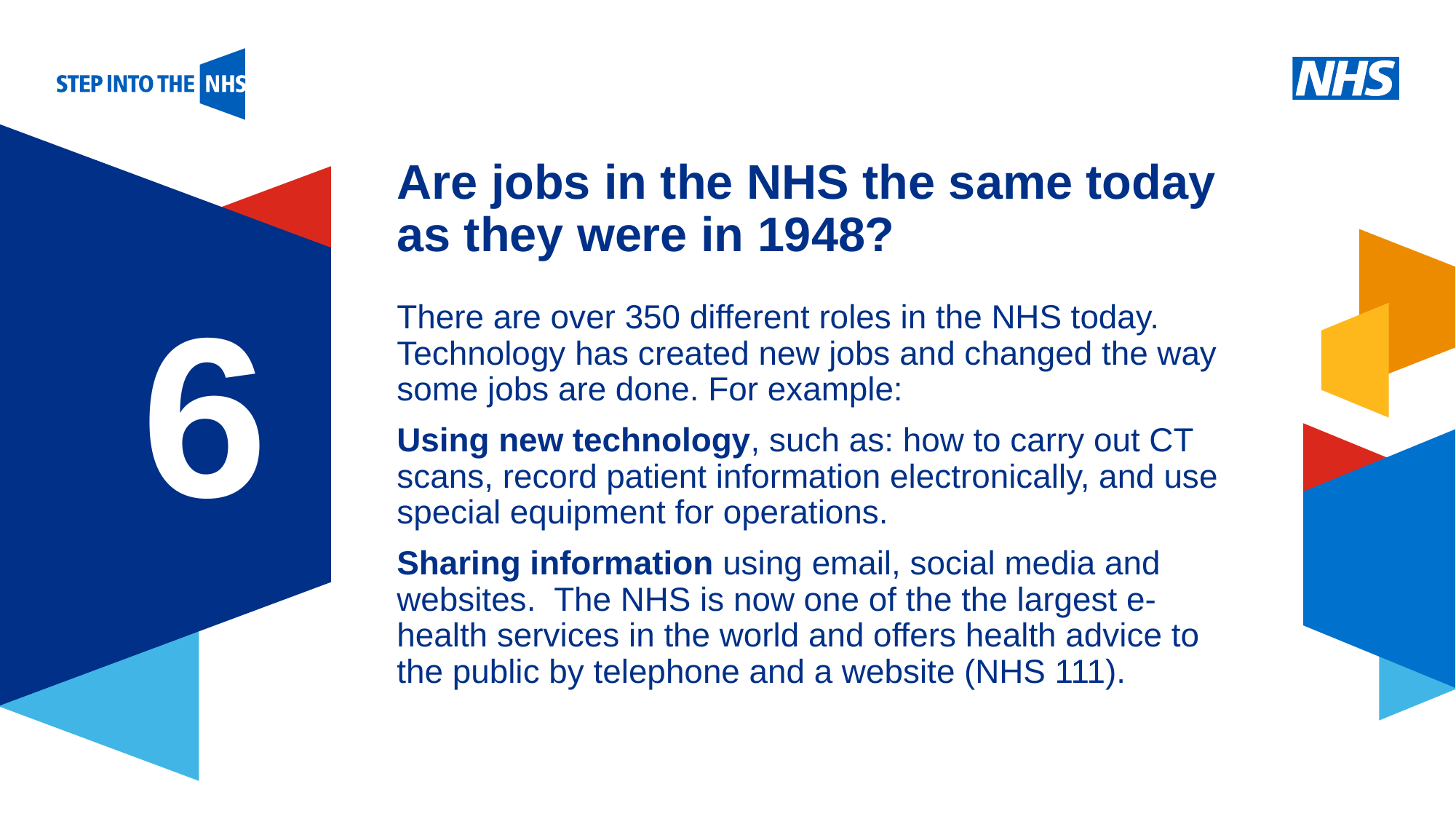

# Are jobs in the NHS the same today as they were in 1948?
There are over 350 different roles in the NHS today. Technology has created new jobs and changed the way some jobs are done. For example:
Using new technology, such as: how to carry out CT scans, record patient information electronically, and use special equipment for operations.
Sharing information using email, social media and websites.  The NHS is now one of the the largest e-health services in the world and offers health advice to the public by telephone and a website (NHS 111).
6